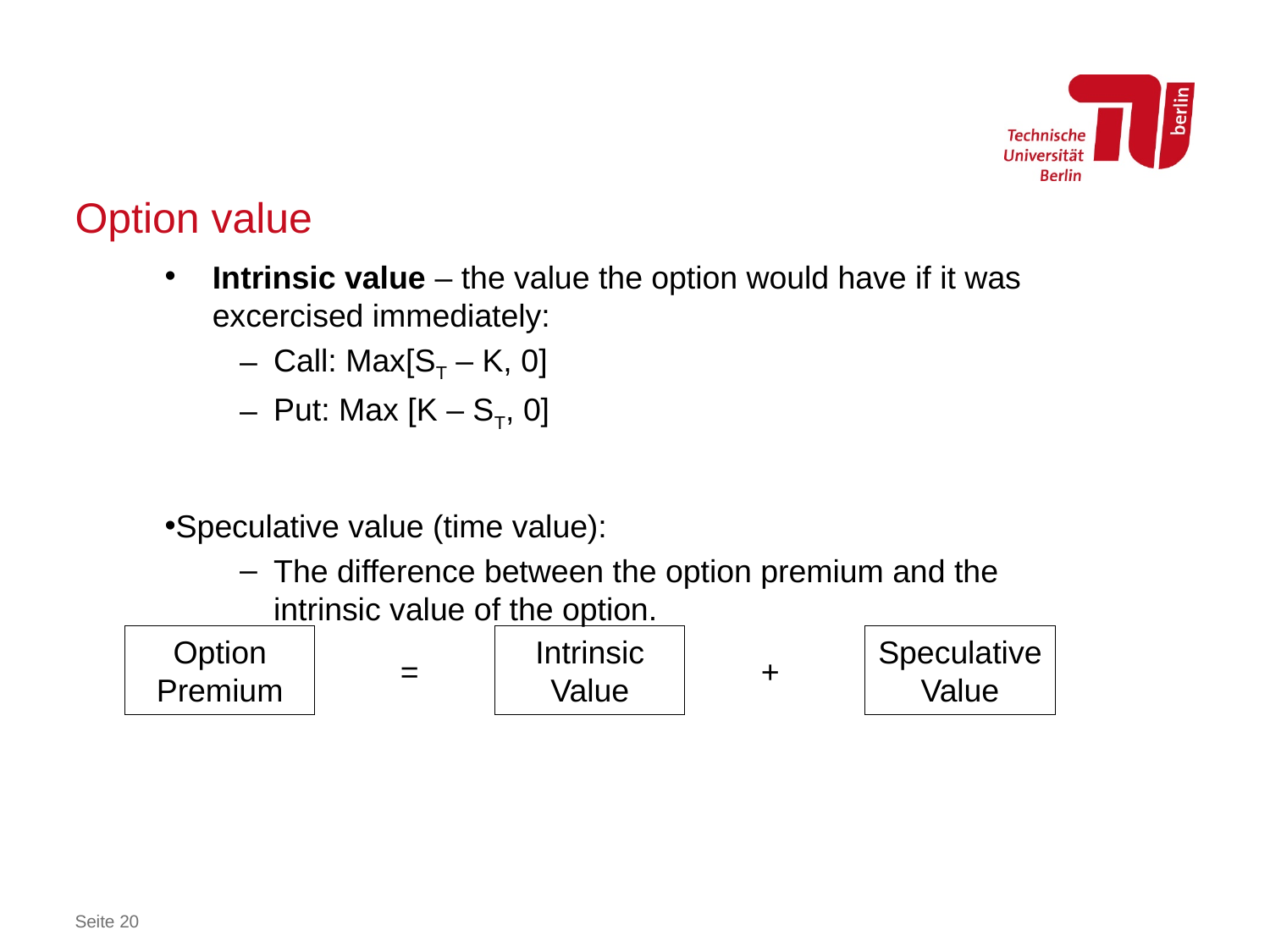

# Option value
Intrinsic value – the value the option would have if it was excercised immediately:
Call: Max[ST – K, 0]
Put: Max [K – ST, 0]

Speculative value (time value):
The difference between the option premium and the intrinsic value of the option.
Option
Premium
Intrinsic
Value
Speculative
Value
=
+
Seite 20